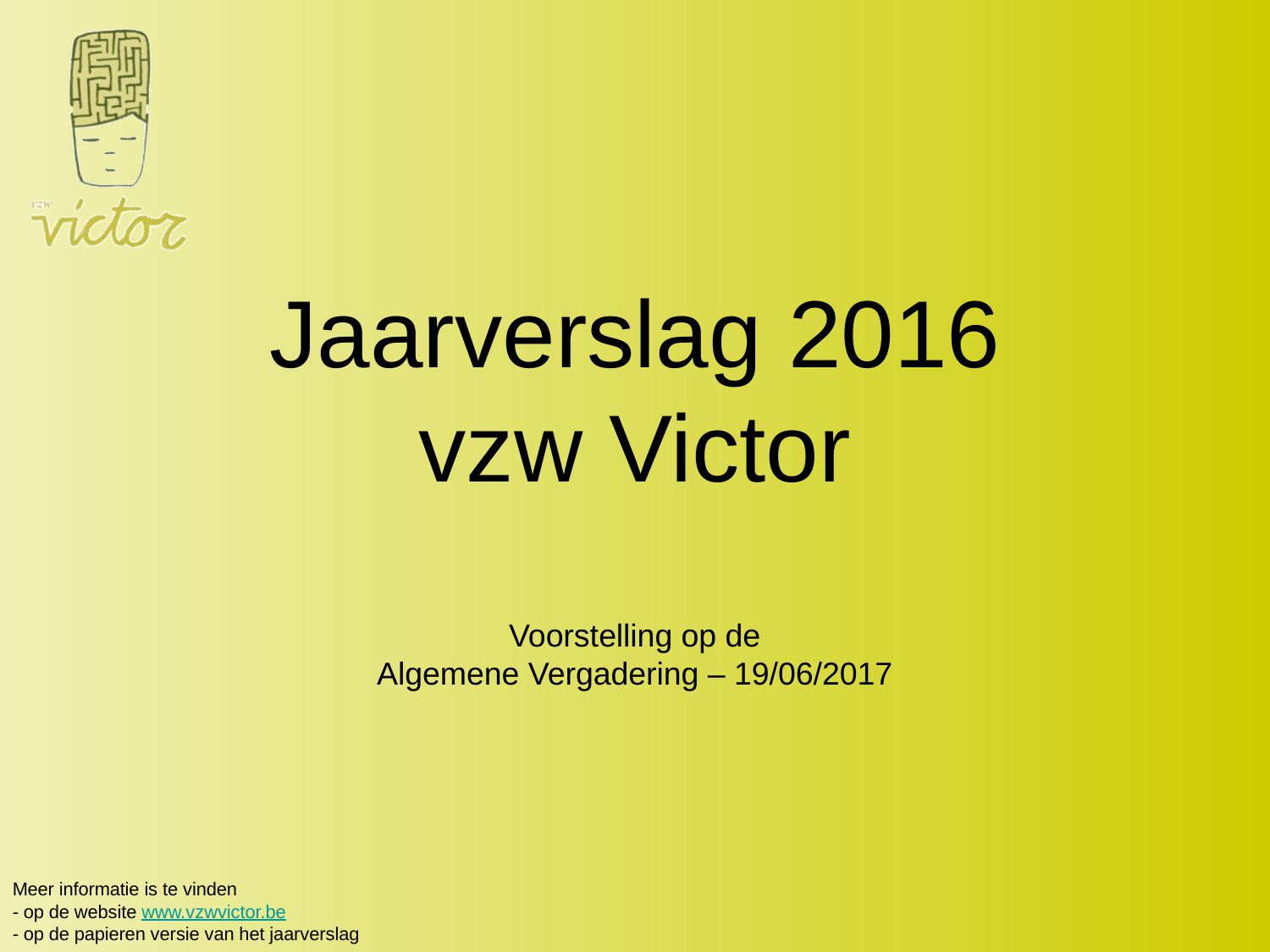

# Jaarverslag 2016 vzw Victor Voorstelling op de Algemene Vergadering – 19/06/2017
Meer informatie is te vinden
- op de website www.vzwvictor.be
- op de papieren versie van het jaarverslag